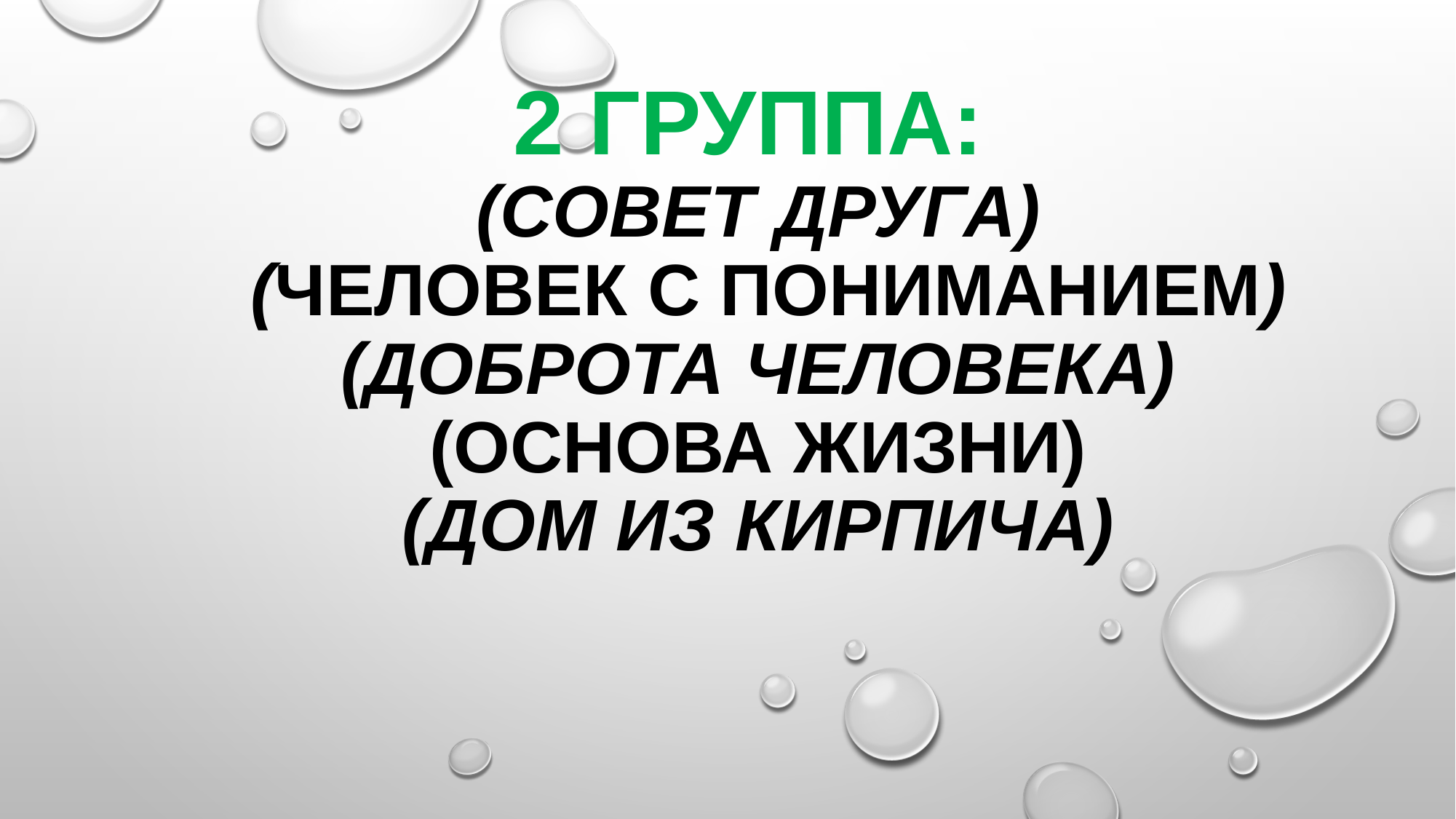

# 2 группа: (совет друга)  (человек с пониманием) (доброта человека) (основа жизни) (дом из кирпича)